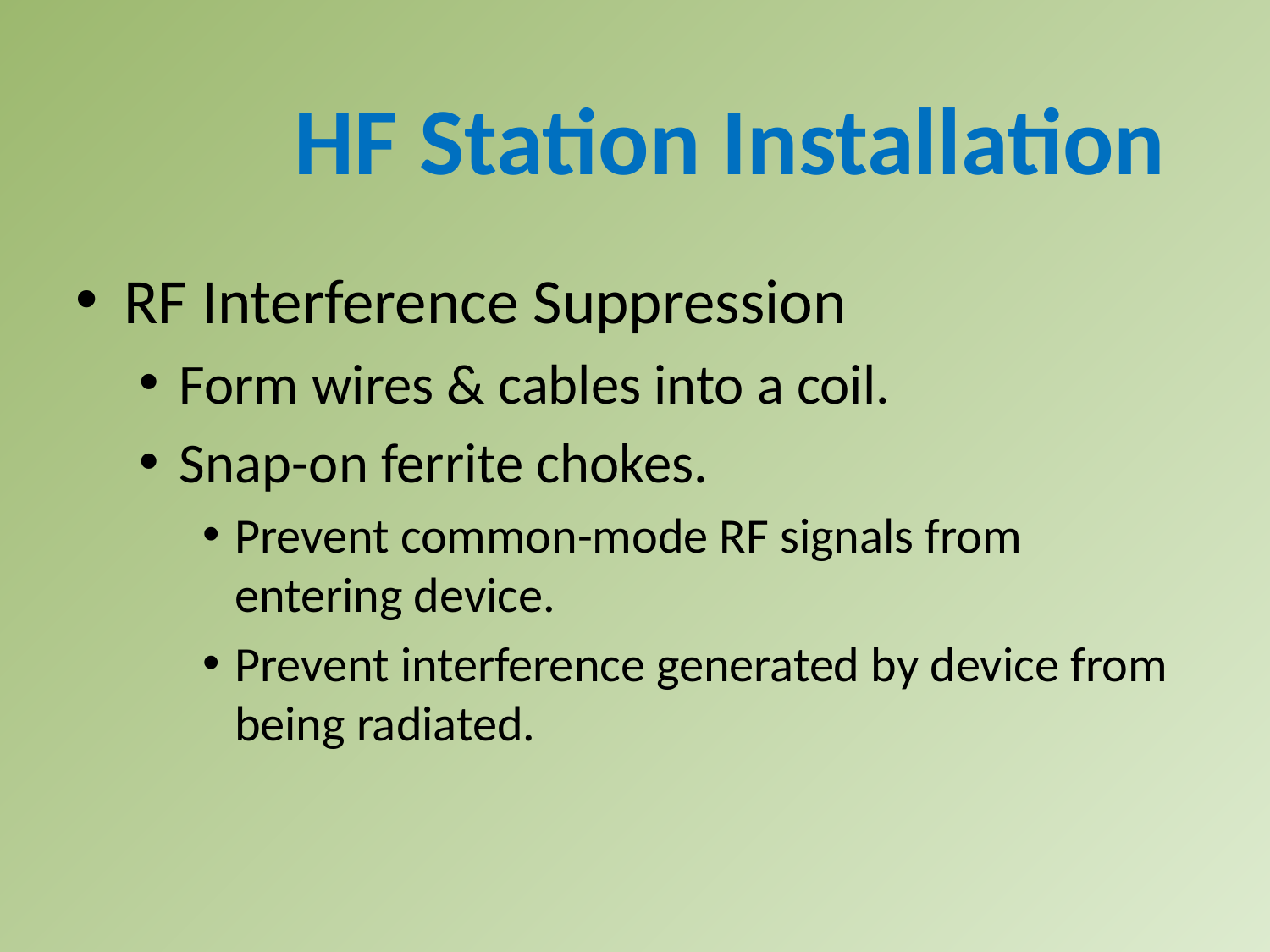

HF Station Installation
RF Interference Suppression
Form wires & cables into a coil.
Snap-on ferrite chokes.
Prevent common-mode RF signals from entering device.
Prevent interference generated by device from being radiated.